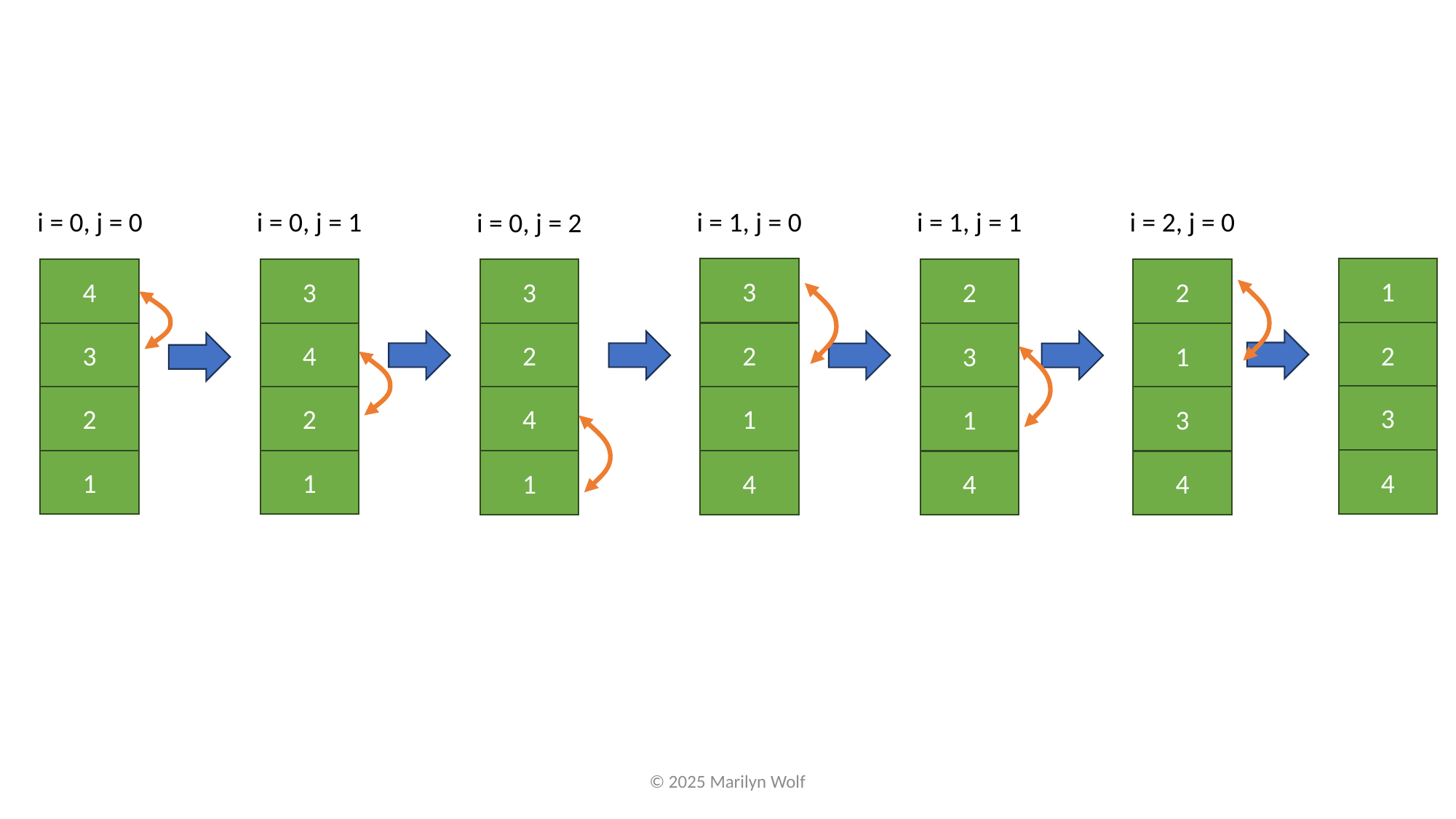

i = 0, j = 0
i = 0, j = 1
i = 1, j = 0
i = 1, j = 1
i = 2, j = 0
i = 0, j = 2
3
1
4
3
3
2
2

2
3
4
2
2
3
1

3
2
2
4
1
1
3

4
1
1
1
4
4
4
© 2025 Marilyn Wolf